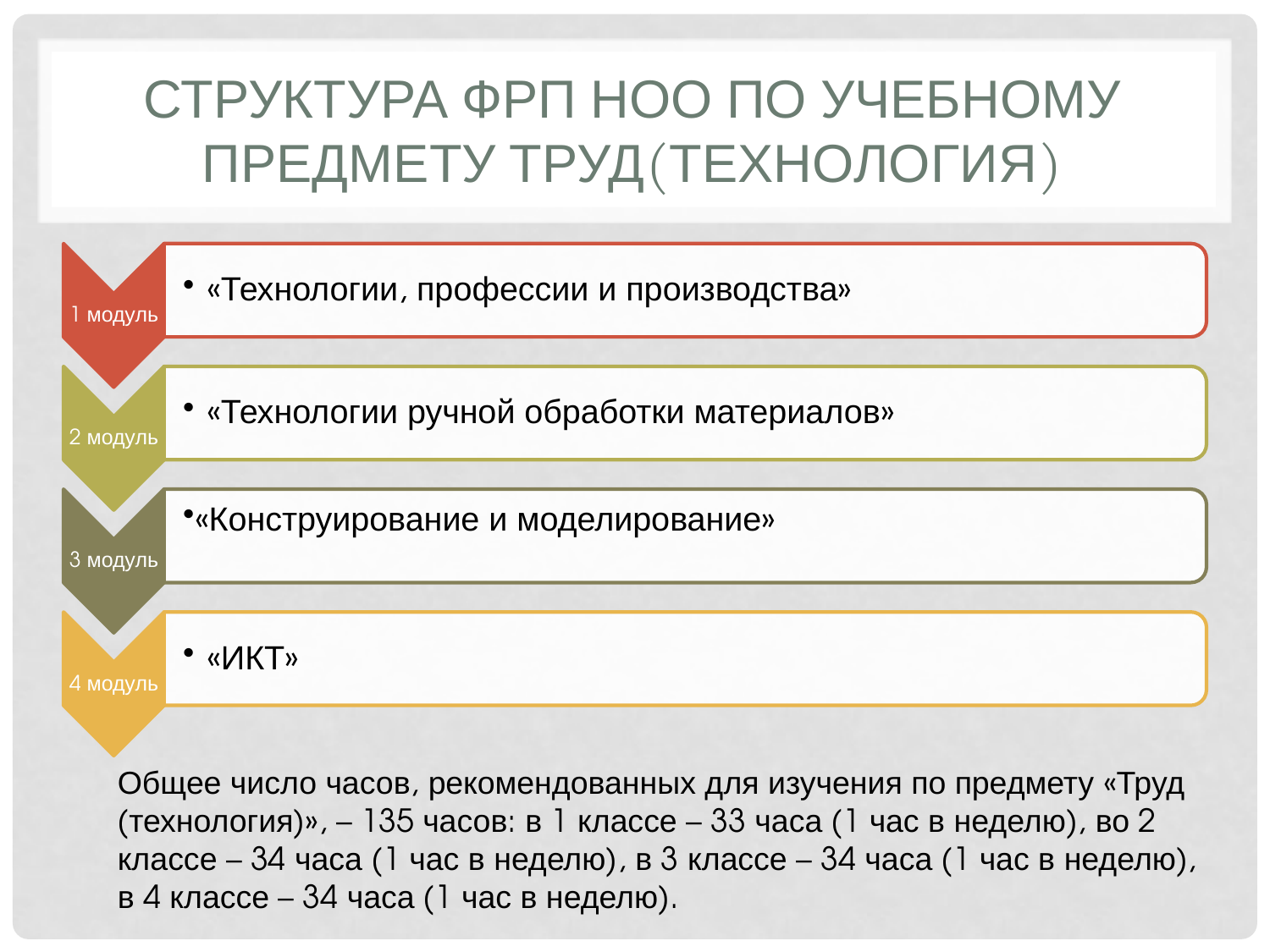

# Структура ФРП НОО по учебному предмету Труд(технология)
1 модуль
«Технологии, профессии и производства»
2 модуль
«Технологии ручной обработки материалов»
3 модуль
«Конструирование и моделирование»

4 модуль
«ИКТ»
Общее число часов, рекомендованных для изучения по предмету «Труд (технология)», – 135 часов: в 1 классе – 33 часа (1 час в неделю), во 2 классе – 34 часа (1 час в неделю), в 3 классе – 34 часа (1 час в неделю), в 4 классе – 34 часа (1 час в неделю).